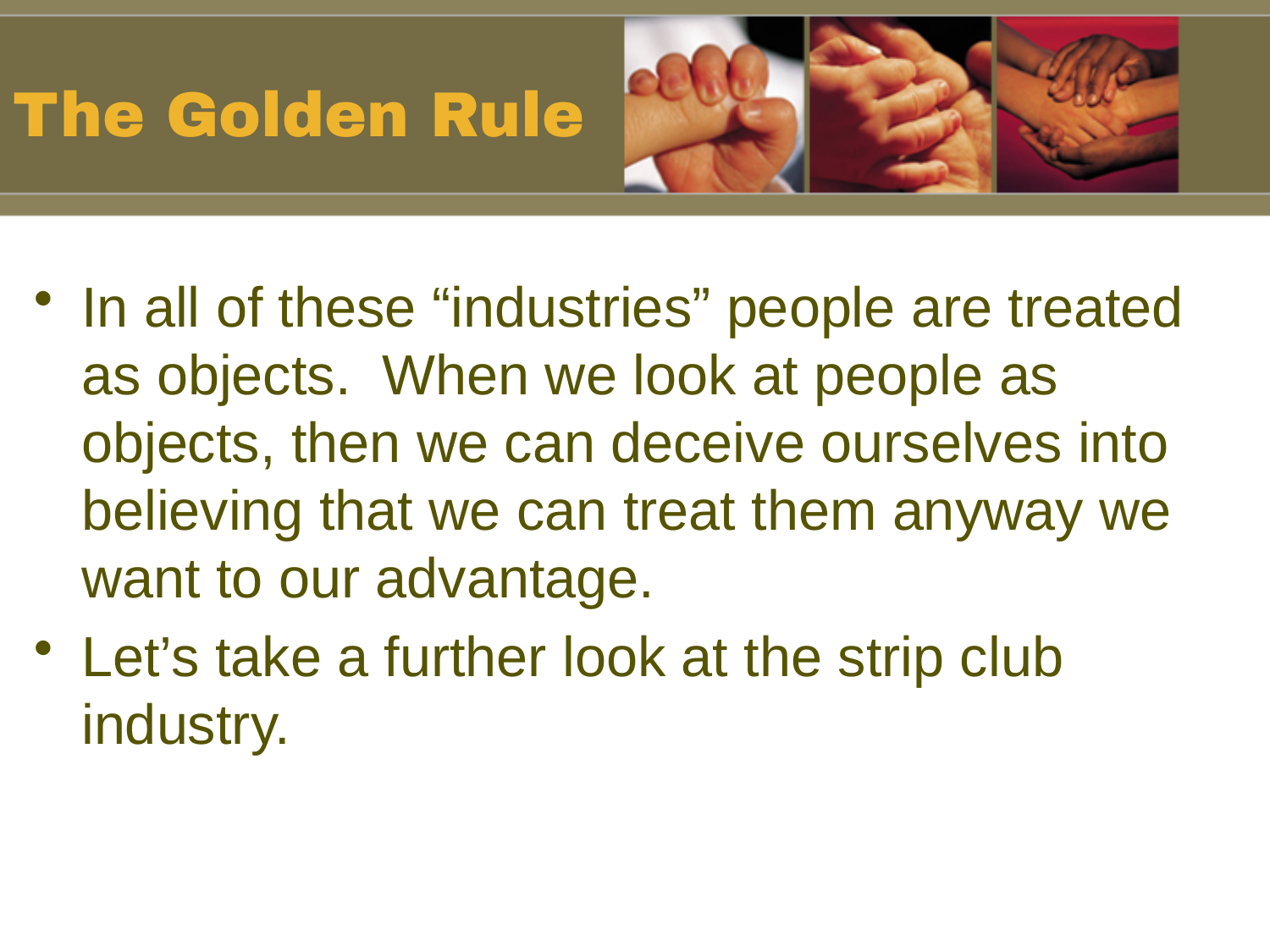

# The Golden Rule
In all of these “industries” people are treated as objects.  When we look at people as objects, then we can deceive ourselves into believing that we can treat them anyway we want to our advantage.
Let’s take a further look at the strip club industry.